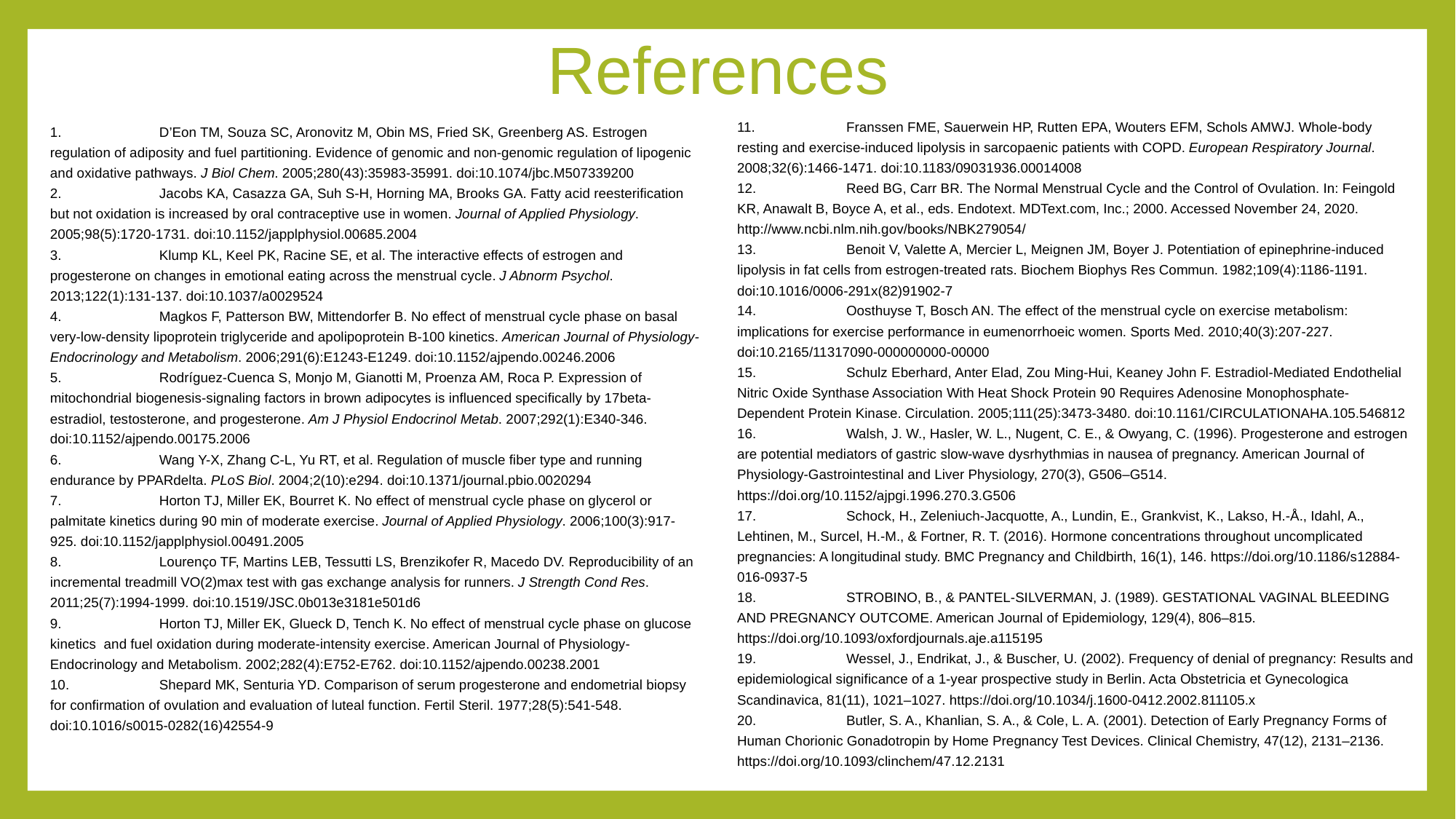

# References
11.      	Franssen FME, Sauerwein HP, Rutten EPA, Wouters EFM, Schols AMWJ. Whole-body resting and exercise-induced lipolysis in sarcopaenic patients with COPD. European Respiratory Journal. 2008;32(6):1466-1471. doi:10.1183/09031936.00014008
12. 	Reed BG, Carr BR. The Normal Menstrual Cycle and the Control of Ovulation. In: Feingold KR, Anawalt B, Boyce A, et al., eds. Endotext. MDText.com, Inc.; 2000. Accessed November 24, 2020. http://www.ncbi.nlm.nih.gov/books/NBK279054/
13. 	Benoit V, Valette A, Mercier L, Meignen JM, Boyer J. Potentiation of epinephrine-induced lipolysis in fat cells from estrogen-treated rats. Biochem Biophys Res Commun. 1982;109(4):1186-1191. doi:10.1016/0006-291x(82)91902-7
14. 	Oosthuyse T, Bosch AN. The effect of the menstrual cycle on exercise metabolism: implications for exercise performance in eumenorrhoeic women. Sports Med. 2010;40(3):207-227. doi:10.2165/11317090-000000000-00000
15. 	Schulz Eberhard, Anter Elad, Zou Ming-Hui, Keaney John F. Estradiol-Mediated Endothelial Nitric Oxide Synthase Association With Heat Shock Protein 90 Requires Adenosine Monophosphate-Dependent Protein Kinase. Circulation. 2005;111(25):3473-3480. doi:10.1161/CIRCULATIONAHA.105.546812
16. 	Walsh, J. W., Hasler, W. L., Nugent, C. E., & Owyang, C. (1996). Progesterone and estrogen are potential mediators of gastric slow-wave dysrhythmias in nausea of pregnancy. American Journal of Physiology-Gastrointestinal and Liver Physiology, 270(3), G506–G514. https://doi.org/10.1152/ajpgi.1996.270.3.G506
17.	Schock, H., Zeleniuch-Jacquotte, A., Lundin, E., Grankvist, K., Lakso, H.-Å., Idahl, A., Lehtinen, M., Surcel, H.-M., & Fortner, R. T. (2016). Hormone concentrations throughout uncomplicated pregnancies: A longitudinal study. BMC Pregnancy and Childbirth, 16(1), 146. https://doi.org/10.1186/s12884-016-0937-5
18.	STROBINO, B., & PANTEL-SILVERMAN, J. (1989). GESTATIONAL VAGINAL BLEEDING AND PREGNANCY OUTCOME. American Journal of Epidemiology, 129(4), 806–815. https://doi.org/10.1093/oxfordjournals.aje.a115195
19.	Wessel, J., Endrikat, J., & Buscher, U. (2002). Frequency of denial of pregnancy: Results and epidemiological significance of a 1-year prospective study in Berlin. Acta Obstetricia et Gynecologica Scandinavica, 81(11), 1021–1027. https://doi.org/10.1034/j.1600-0412.2002.811105.x
20. 	Butler, S. A., Khanlian, S. A., & Cole, L. A. (2001). Detection of Early Pregnancy Forms of Human Chorionic Gonadotropin by Home Pregnancy Test Devices. Clinical Chemistry, 47(12), 2131–2136. https://doi.org/10.1093/clinchem/47.12.2131

1.        	D’Eon TM, Souza SC, Aronovitz M, Obin MS, Fried SK, Greenberg AS. Estrogen regulation of adiposity and fuel partitioning. Evidence of genomic and non-genomic regulation of lipogenic and oxidative pathways. J Biol Chem. 2005;280(43):35983-35991. doi:10.1074/jbc.M507339200
2.        	Jacobs KA, Casazza GA, Suh S-H, Horning MA, Brooks GA. Fatty acid reesterification but not oxidation is increased by oral contraceptive use in women. Journal of Applied Physiology. 2005;98(5):1720-1731. doi:10.1152/japplphysiol.00685.2004
3.        	Klump KL, Keel PK, Racine SE, et al. The interactive effects of estrogen and progesterone on changes in emotional eating across the menstrual cycle. J Abnorm Psychol. 2013;122(1):131-137. doi:10.1037/a0029524
4.        	Magkos F, Patterson BW, Mittendorfer B. No effect of menstrual cycle phase on basal very-low-density lipoprotein triglyceride and apolipoprotein B-100 kinetics. American Journal of Physiology-Endocrinology and Metabolism. 2006;291(6):E1243-E1249. doi:10.1152/ajpendo.00246.2006
5.        	Rodríguez-Cuenca S, Monjo M, Gianotti M, Proenza AM, Roca P. Expression of mitochondrial biogenesis-signaling factors in brown adipocytes is influenced specifically by 17beta-estradiol, testosterone, and progesterone. Am J Physiol Endocrinol Metab. 2007;292(1):E340-346. doi:10.1152/ajpendo.00175.2006
6.        	Wang Y-X, Zhang C-L, Yu RT, et al. Regulation of muscle fiber type and running endurance by PPARdelta. PLoS Biol. 2004;2(10):e294. doi:10.1371/journal.pbio.0020294
7.        	Horton TJ, Miller EK, Bourret K. No effect of menstrual cycle phase on glycerol or palmitate kinetics during 90 min of moderate exercise. Journal of Applied Physiology. 2006;100(3):917-925. doi:10.1152/japplphysiol.00491.2005
8.        	Lourenço TF, Martins LEB, Tessutti LS, Brenzikofer R, Macedo DV. Reproducibility of an incremental treadmill VO(2)max test with gas exchange analysis for runners. J Strength Cond Res. 2011;25(7):1994-1999. doi:10.1519/JSC.0b013e3181e501d6
9.        	Horton TJ, Miller EK, Glueck D, Tench K. No effect of menstrual cycle phase on glucose kinetics  and fuel oxidation during moderate-intensity exercise. American Journal of Physiology-Endocrinology and Metabolism. 2002;282(4):E752-E762. doi:10.1152/ajpendo.00238.2001
10.      	Shepard MK, Senturia YD. Comparison of serum progesterone and endometrial biopsy for confirmation of ovulation and evaluation of luteal function. Fertil Steril. 1977;28(5):541-548. doi:10.1016/s0015-0282(16)42554-9